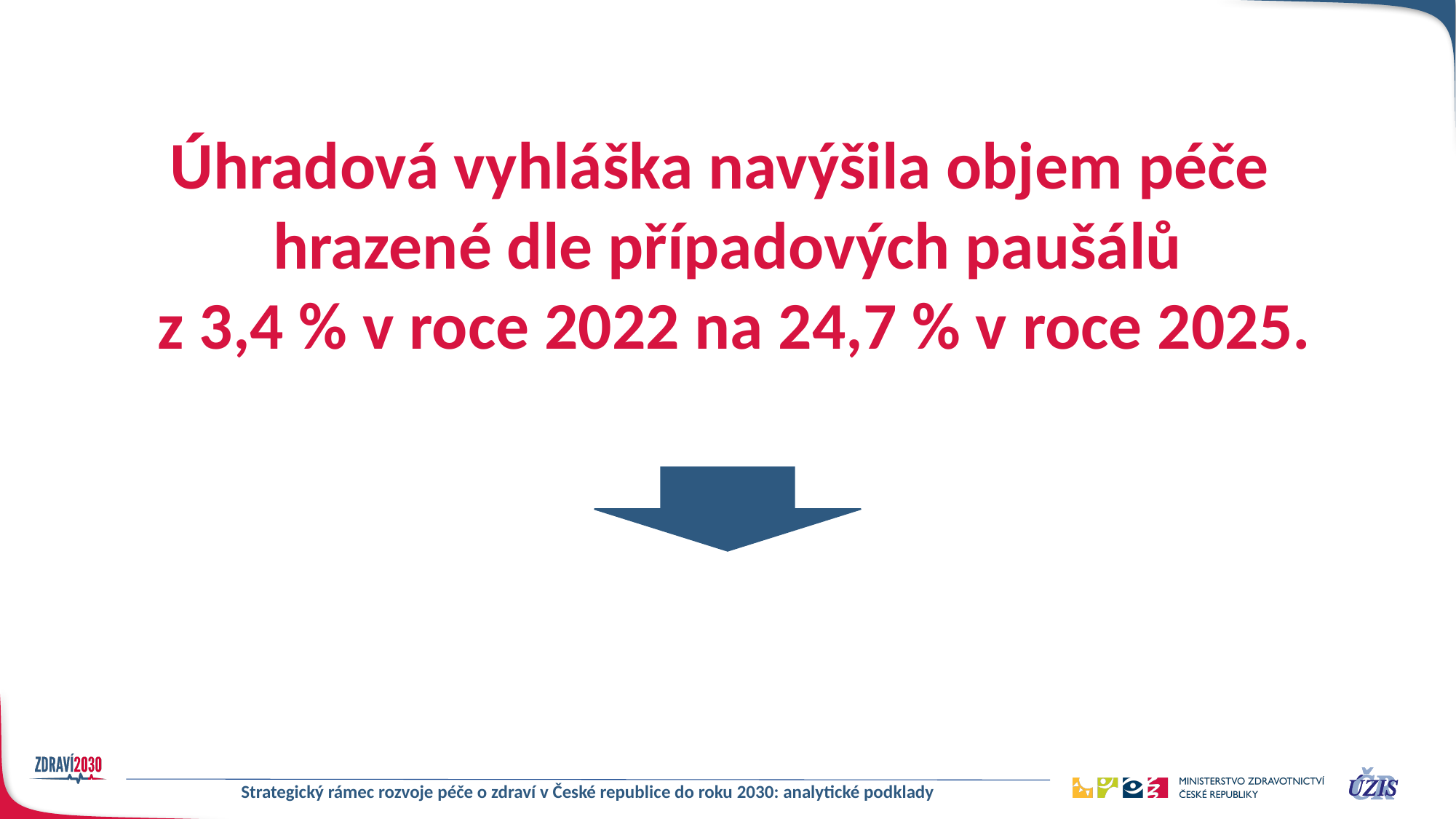

Úhradová vyhláška navýšila objem péče
hrazené dle případových paušálů
 z 3,4 % v roce 2022 na 24,7 % v roce 2025.